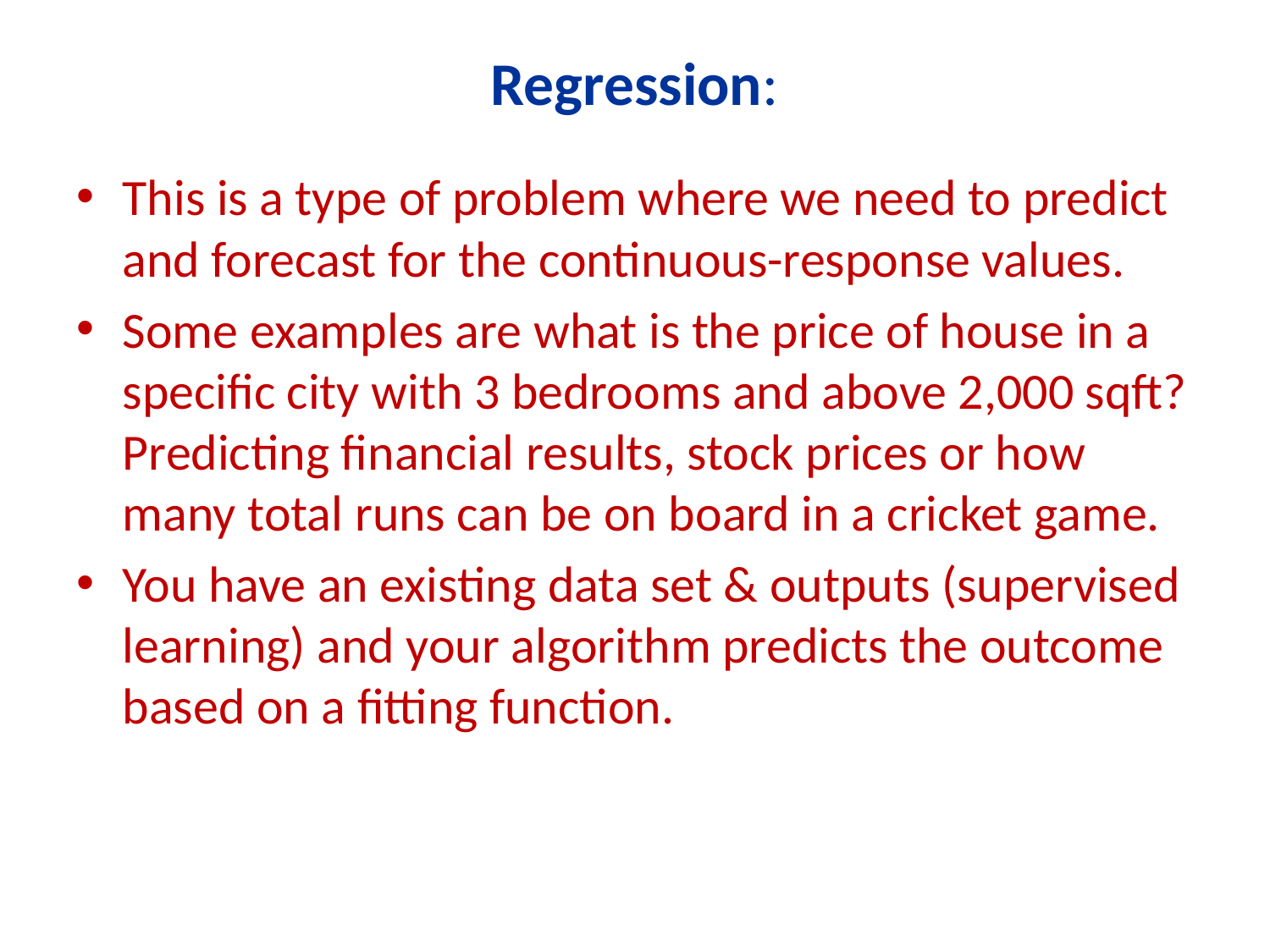

# Regression:
This is a type of problem where we need to predict and forecast for the continuous-response values.
Some examples are what is the price of house in a specific city with 3 bedrooms and above 2,000 sqft? Predicting financial results, stock prices or how many total runs can be on board in a cricket game.
You have an existing data set & outputs (supervised learning) and your algorithm predicts the outcome based on a fitting function.